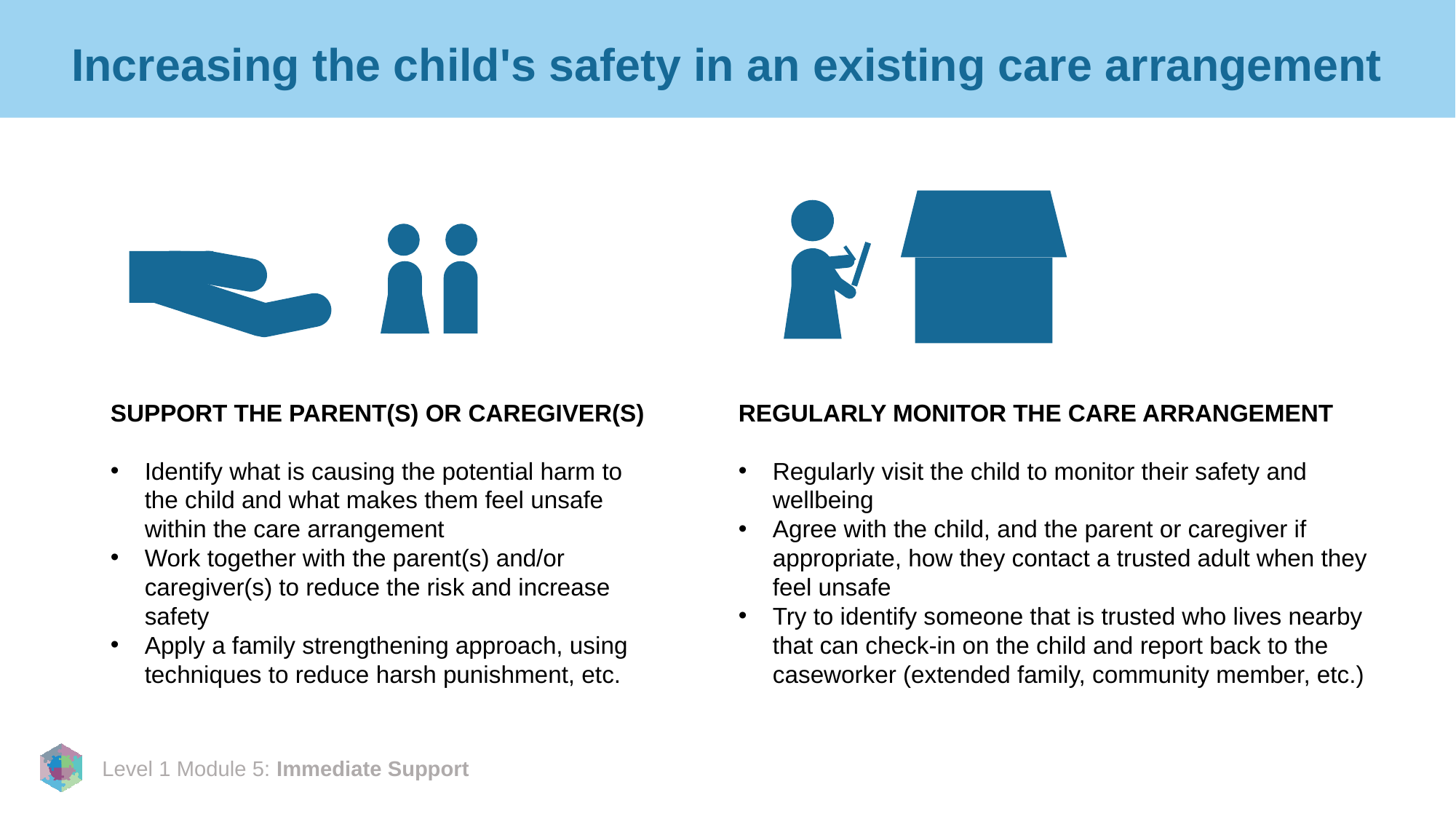

# Increasing the child's safety in an existing care arrangement

SUPPORT THE PARENT(S) OR CAREGIVER(S)

Identify what is causing the potential harm to the child and what makes them feel unsafe within the care arrangement
Work together with the parent(s) and/or caregiver(s) to reduce the risk and increase safety
Apply a family strengthening approach, using techniques to reduce harsh punishment, etc.
REGULARLY MONITOR THE CARE ARRANGEMENT

Regularly visit the child to monitor their safety and wellbeing
Agree with the child, and the parent or caregiver if appropriate, how they contact a trusted adult when they feel unsafe
Try to identify someone that is trusted who lives nearby that can check-in on the child and report back to the caseworker (extended family, community member, etc.)